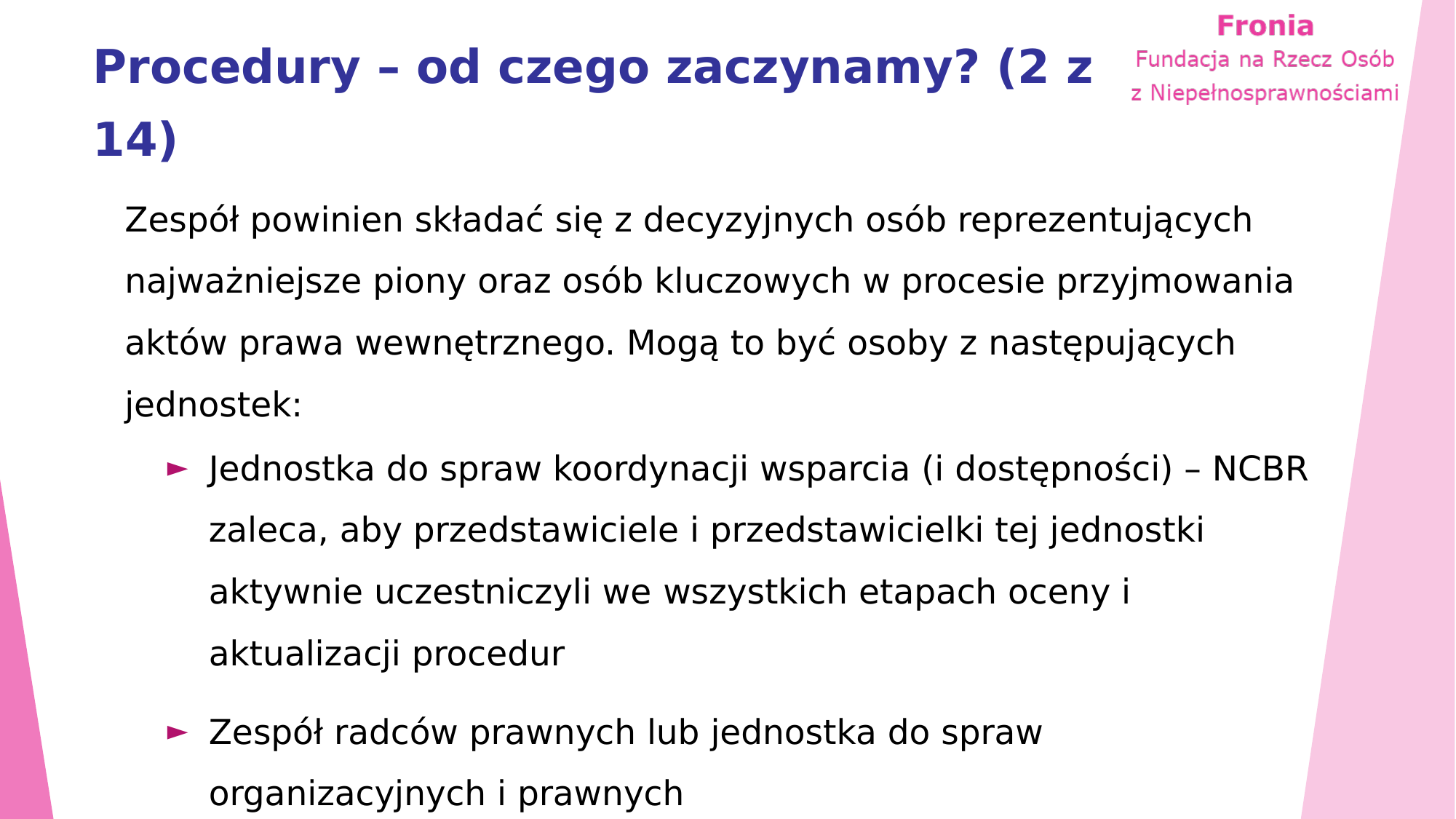

# Procedury – od czego zaczynamy? (2 z 14)
Zespół powinien składać się z decyzyjnych osób reprezentujących najważniejsze piony oraz osób kluczowych w procesie przyjmowania aktów prawa wewnętrznego. Mogą to być osoby z następujących jednostek:
Jednostka do spraw koordynacji wsparcia (i dostępności) – NCBR zaleca, aby przedstawiciele i przedstawicielki tej jednostki aktywnie uczestniczyli we wszystkich etapach oceny i aktualizacji procedur
Zespół radców prawnych lub jednostka do spraw organizacyjnych i prawnych